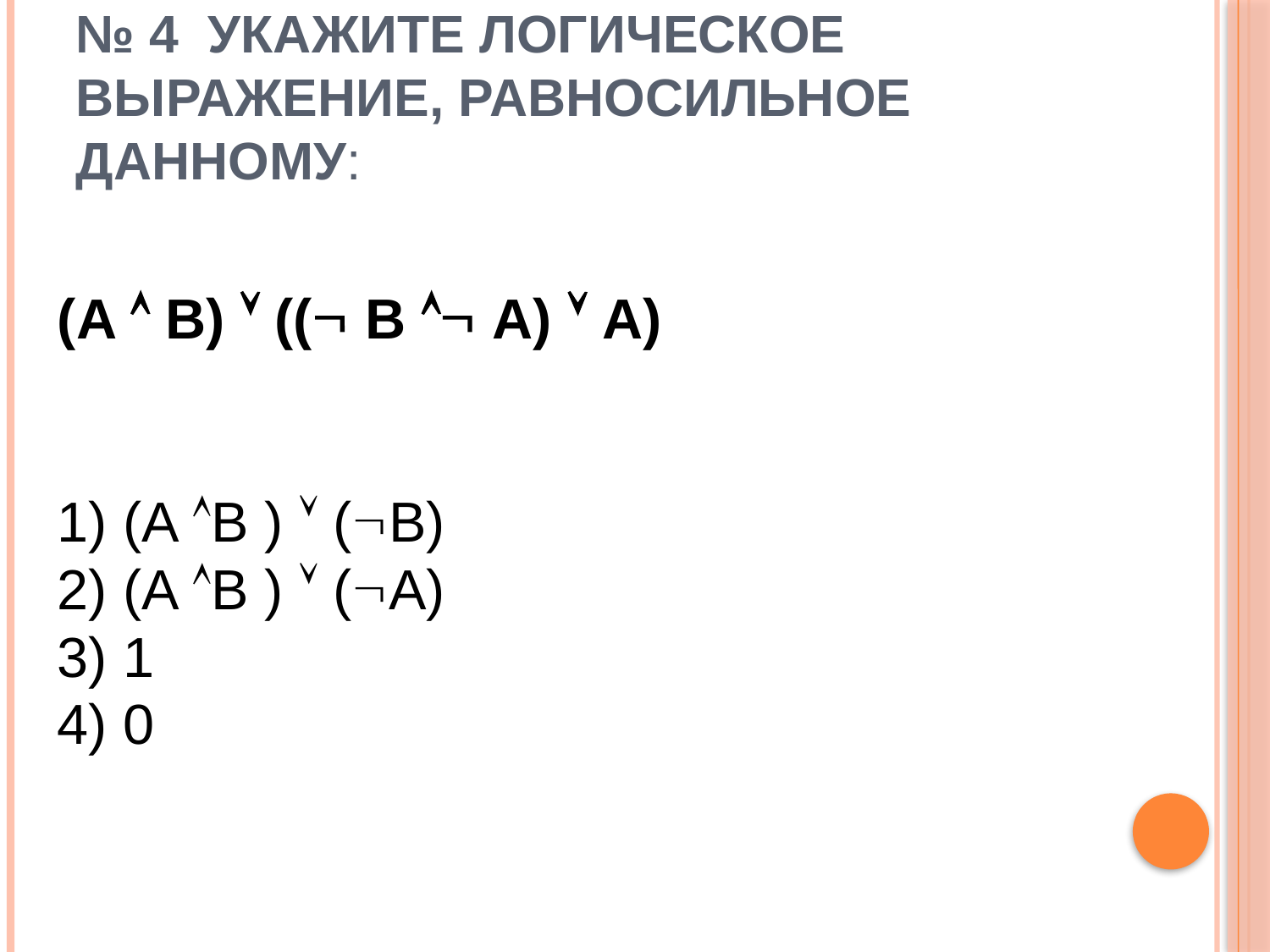

# № 4  Укажите логическое выражение, равносильное данному:
(A ∧ B) ∨ ((¬ B ∧¬ A) ∨ A)

1) (A ∧B ) ∨ (¬B)
2) (A ∧B ) ∨ (¬A)
3) 1
4) 0